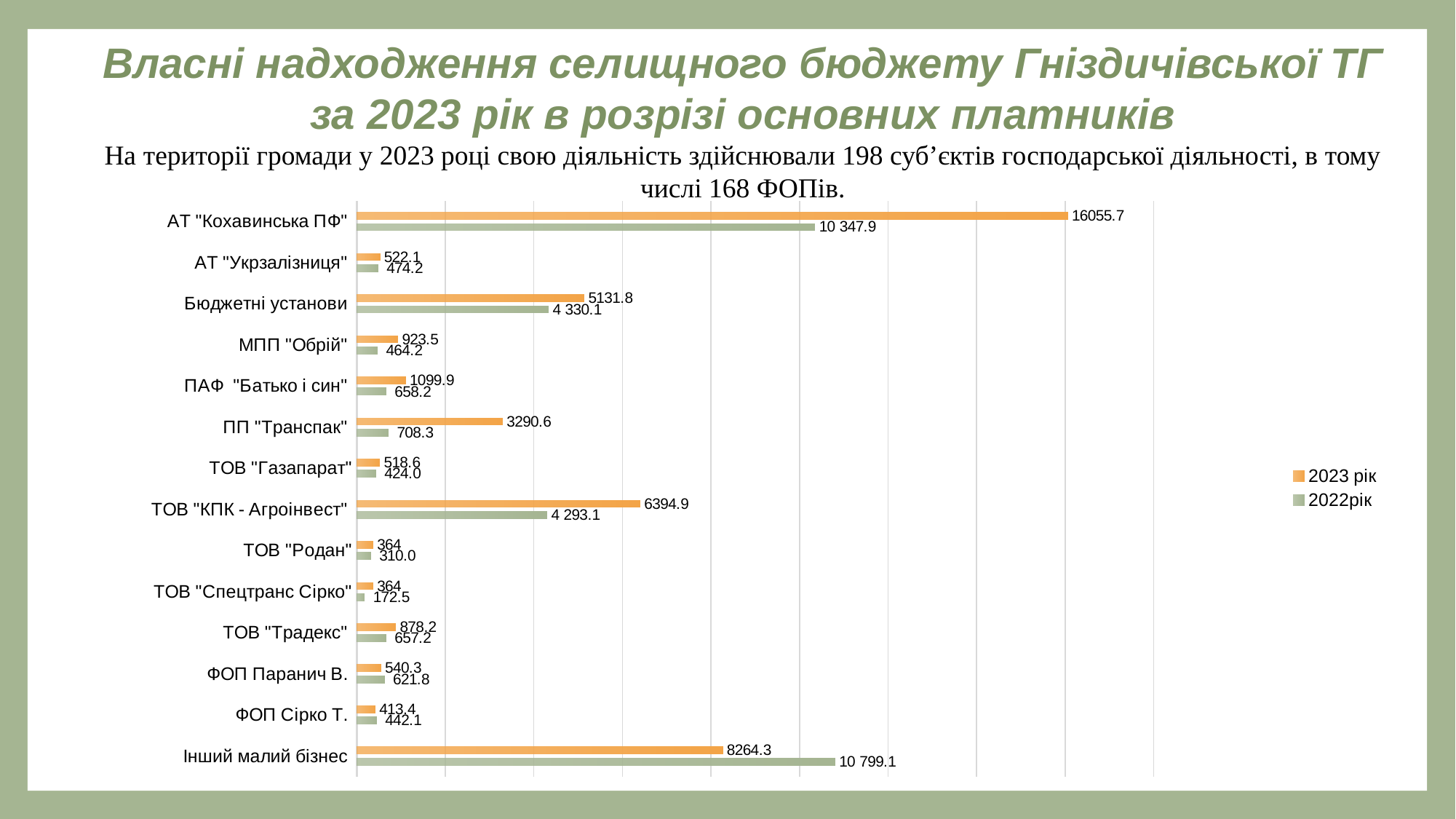

Власні надходження селищного бюджету Гніздичівської ТГ за 2023 рік в розрізі основних платників
На території громади у 2023 році свою діяльність здійснювали 198 суб’єктів господарської діяльності, в тому числі 168 ФОПів.

### Chart

| Category | 2022рік | 2023 рік |
|---|---|---|
| Інший малий бізнес  | 10799.1 | 8264.3 |
| ФОП Сірко Т.  | 442.1 | 413.4 |
| ФОП Паранич В.  | 621.8 | 540.3 |
| ТОВ "Традекс"  | 657.2 | 878.2 |
| ТОВ "Спецтранс Сірко" | 172.5 | 364.0 |
| ТОВ "Родан" | 310.0 | 364.0 |
| ТОВ "КПК - Агроінвест"  | 4293.1 | 6394.9 |
| ТОВ "Газапарат" | 424.0 | 518.6 |
| ПП "Транспак"  | 708.3 | 3290.6 |
| ПАФ  "Батько і син"  | 658.2 | 1099.9 |
| МПП "Обрій"  | 464.2 | 923.5 |
| Бюджетні установи  | 4330.1 | 5131.8 |
| АТ "Укрзалізниця"  | 474.2 | 522.1 |
| АТ "Кохавинська ПФ"  | 10347.9 | 16055.7 |